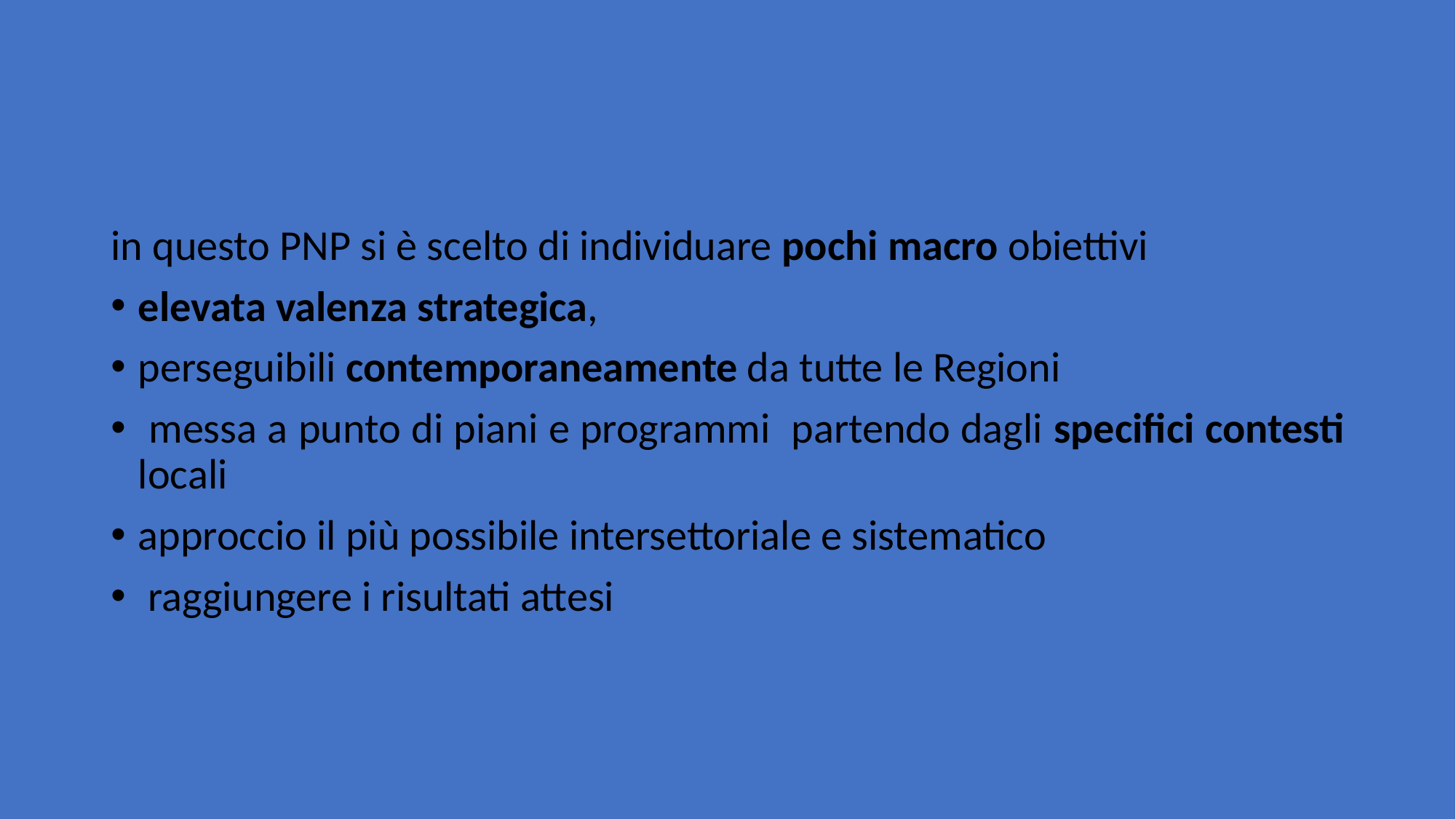

#
in questo PNP si è scelto di individuare pochi macro obiettivi
elevata valenza strategica,
perseguibili contemporaneamente da tutte le Regioni
 messa a punto di piani e programmi  partendo dagli specifici contesti locali
approccio il più possibile intersettoriale e sistematico
 raggiungere i risultati attesi